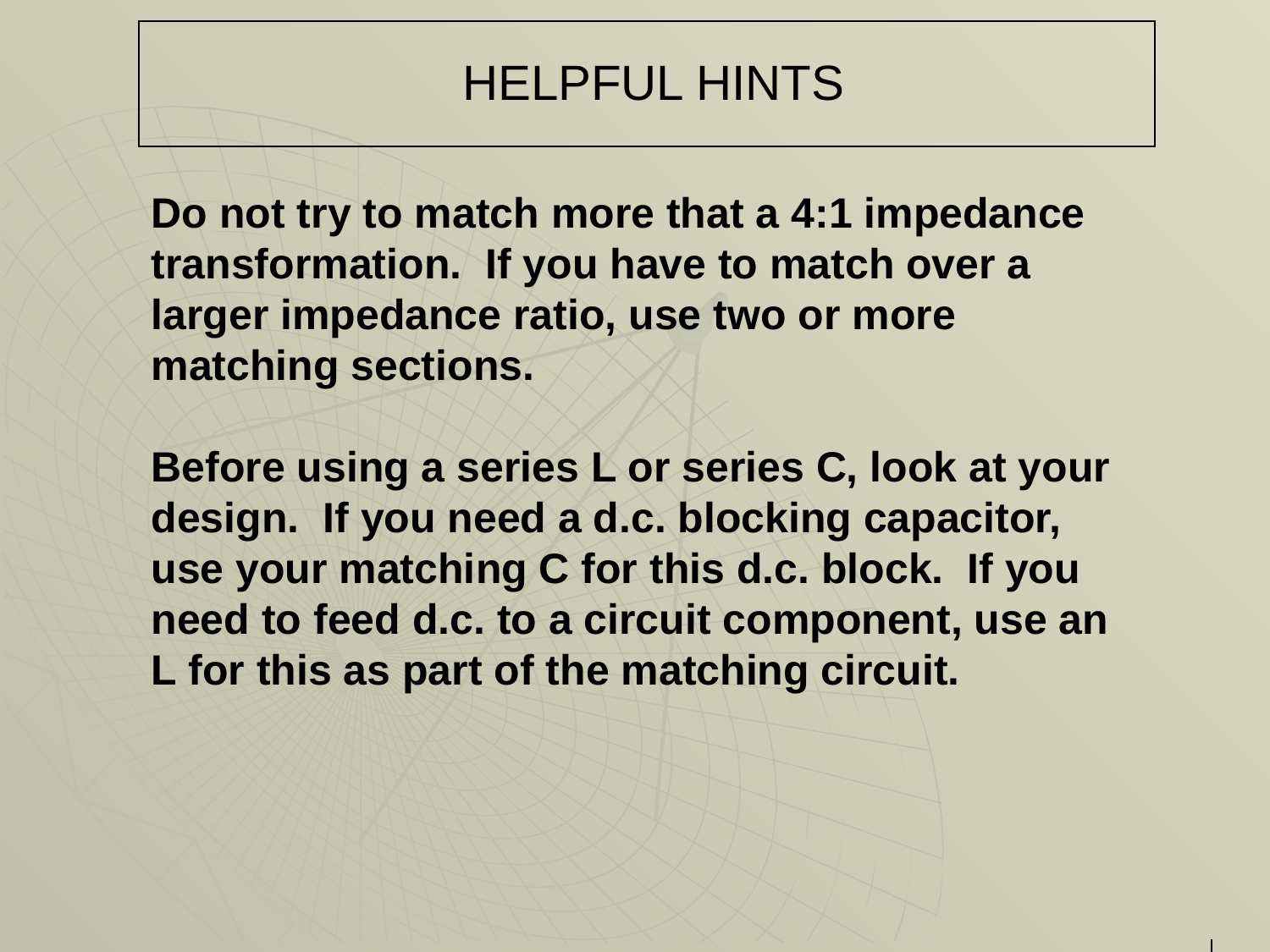

# HELPFUL HINTS

Do not try to match more that a 4:1 impedance transformation.  If you have to match over a larger impedance ratio, use two or more matching sections.

Before using a series L or series C, look at your design.  If you need a d.c. blocking capacitor, use your matching C for this d.c. block.  If you need to feed d.c. to a circuit component, use an L for this as part of the matching circuit.